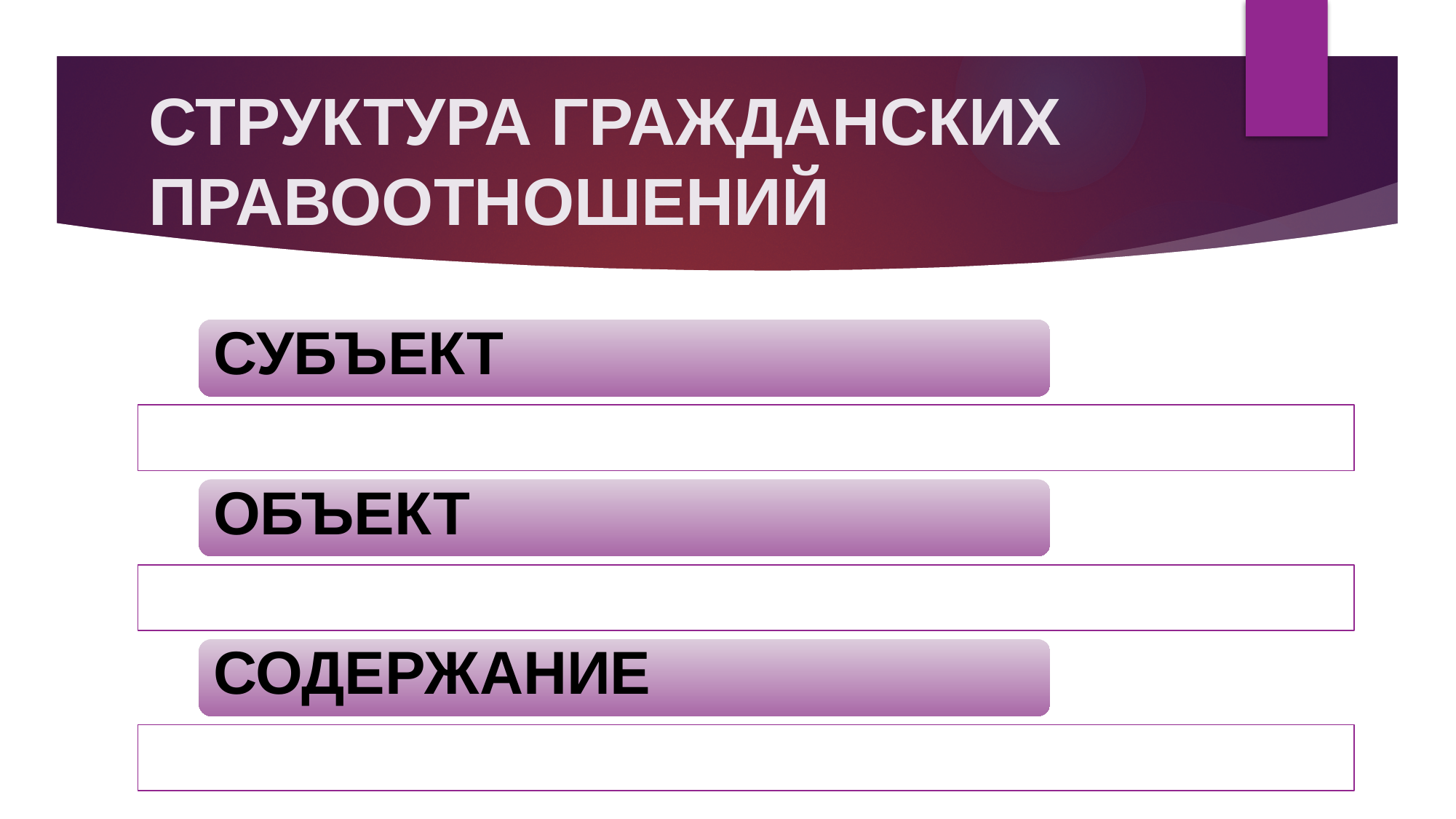

# СТРУКТУРА ГРАЖДАНСКИХ ПРАВООТНОШЕНИЙ
СУБЪЕКТ
ОБЪЕКТ
СОДЕРЖАНИЕ